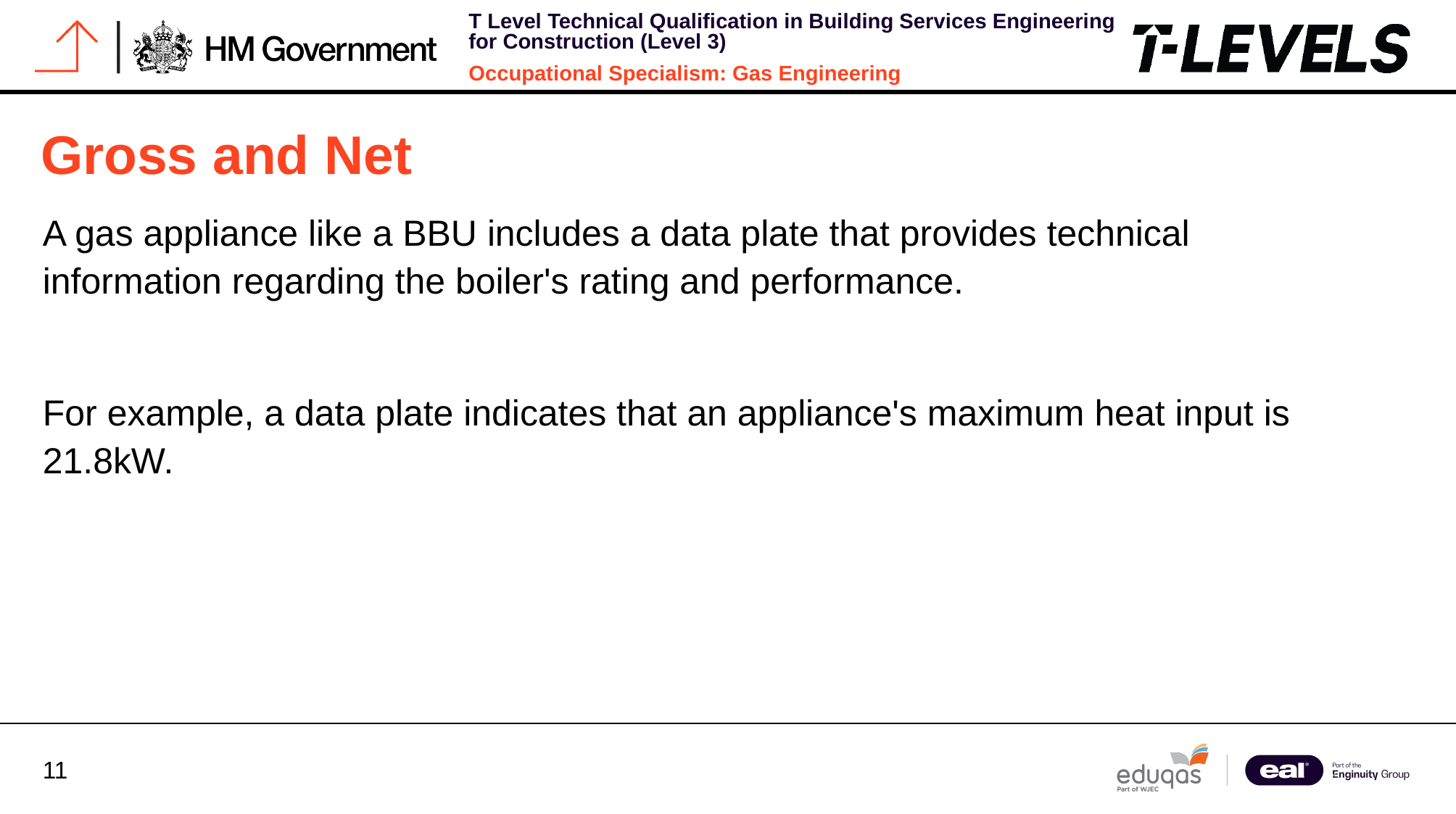

# Gross and Net
A gas appliance like a BBU includes a data plate that provides technical information regarding the boiler's rating and performance.
​
For example, a data plate indicates that an appliance's maximum heat input is 21.8kW.
​​​